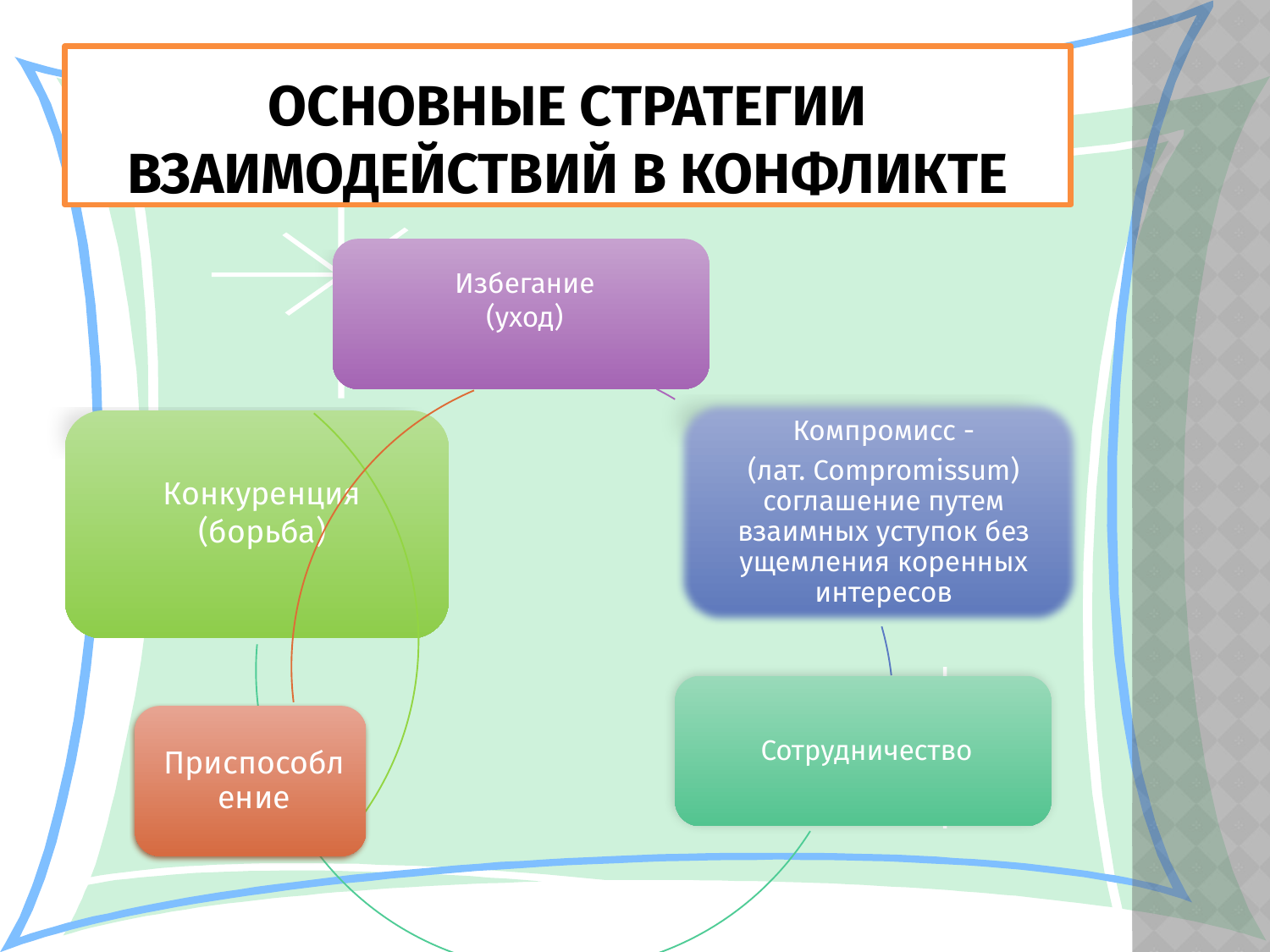

# ОСНОВНЫЕ СТРАТЕГИИ ВЗАИМОДЕЙСТВИЙ В КОНФЛИКТЕ
Избегание
(уход)

Компромисс -
(лат. Compromissum) соглашение путем взаимных уступок без ущемления коренных интересов
Сотрудничество
Конкуренция
(борьба)

Приспособление